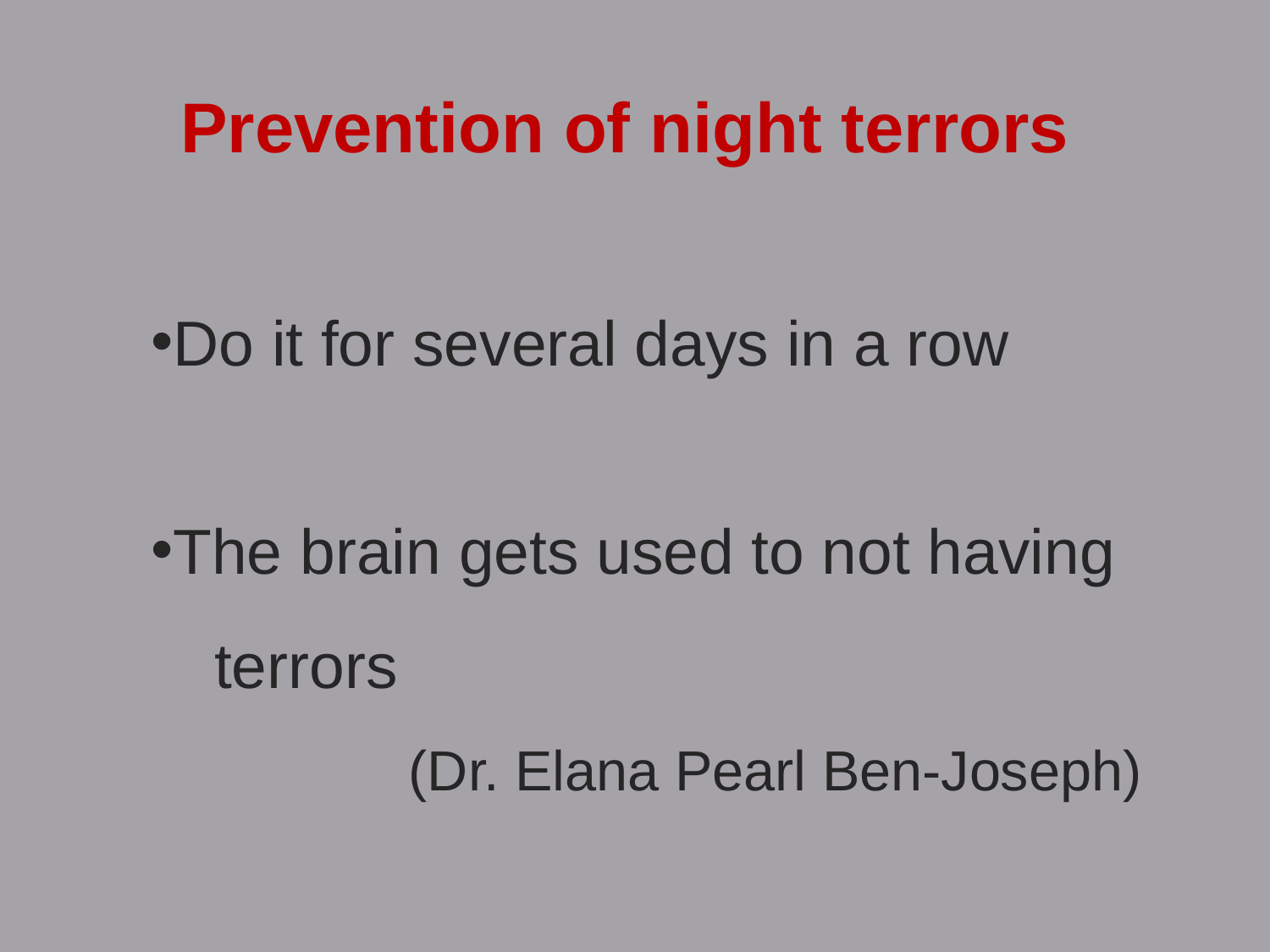

Prevention of night terrors
Do it for several days in a row
The brain gets used to not having 	terrors
(Dr. Elana Pearl Ben-Joseph)